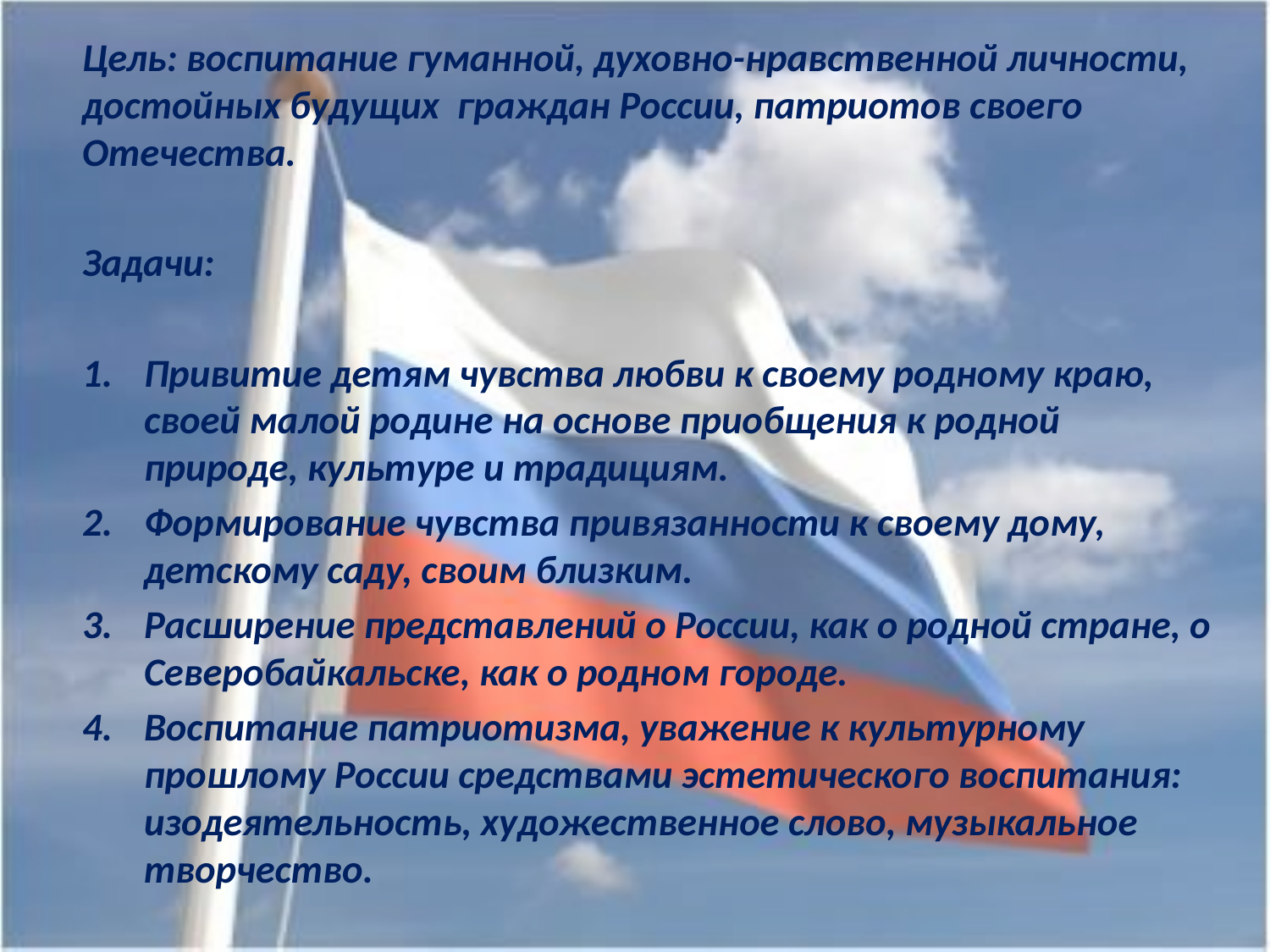

Цель: воспитание гуманной, духовно-нравственной личности, достойных будущих  граждан России, патриотов своего Отечества.

Задачи:

Привитие детям чувства любви к своему родному краю, своей малой родине на основе приобщения к родной природе, культуре и традициям.
Формирование чувства привязанности к своему дому, детскому саду, своим близким.
Расширение представлений о России, как о родной стране, о Северобайкальске, как о родном городе.
Воспитание патриотизма, уважение к культурному прошлому России средствами эстетического воспитания: изодеятельность, художественное слово, музыкальное творчество.